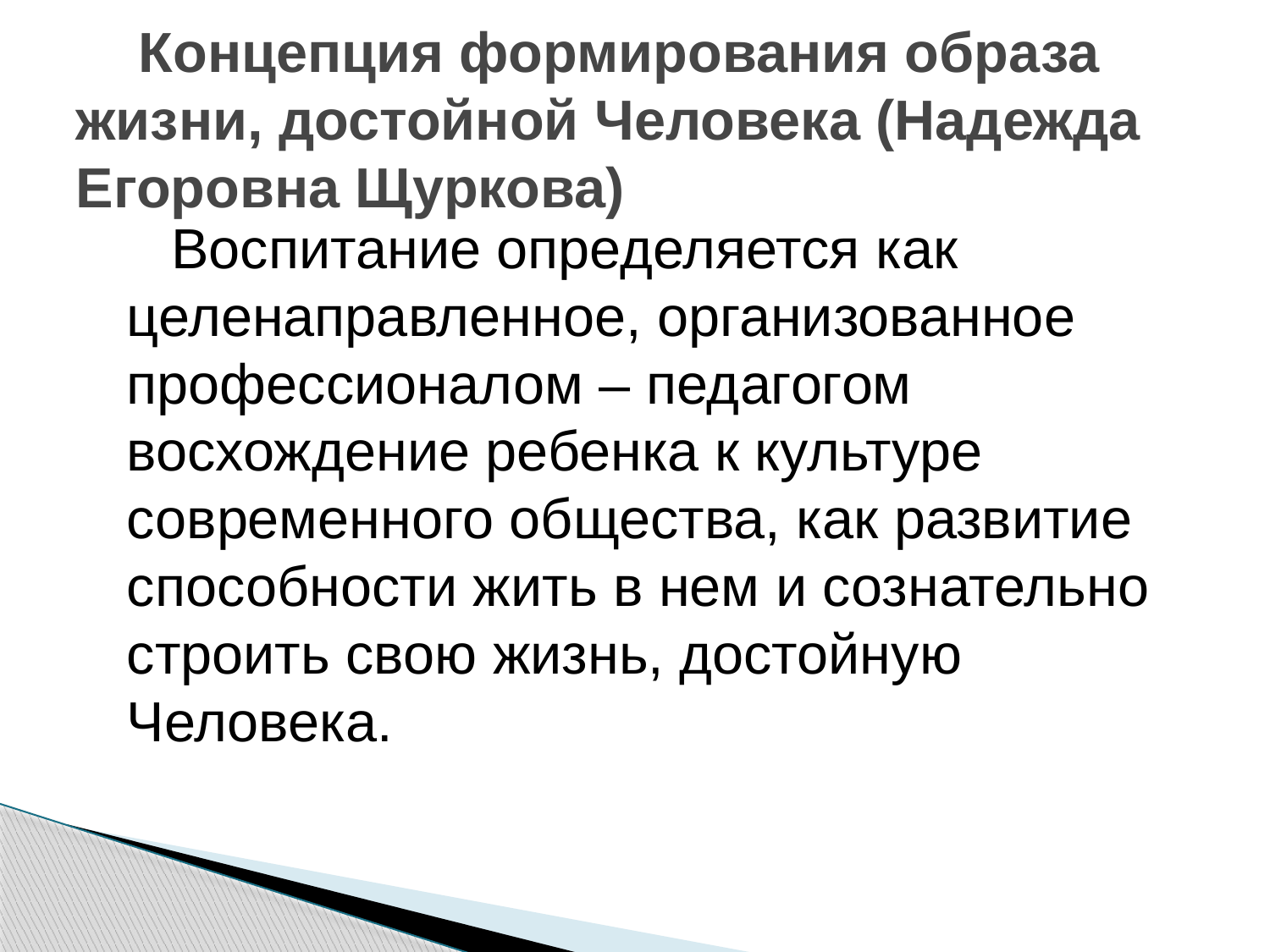

# Концепция формирования образа жизни, достойной Человека (Надежда Егоровна Щуркова)
      Воспитание определяется как целенаправленное, организованное профессионалом – педагогом восхождение ребенка к культуре современного общества, как развитие способности жить в нем и сознательно строить свою жизнь, достойную Человека.